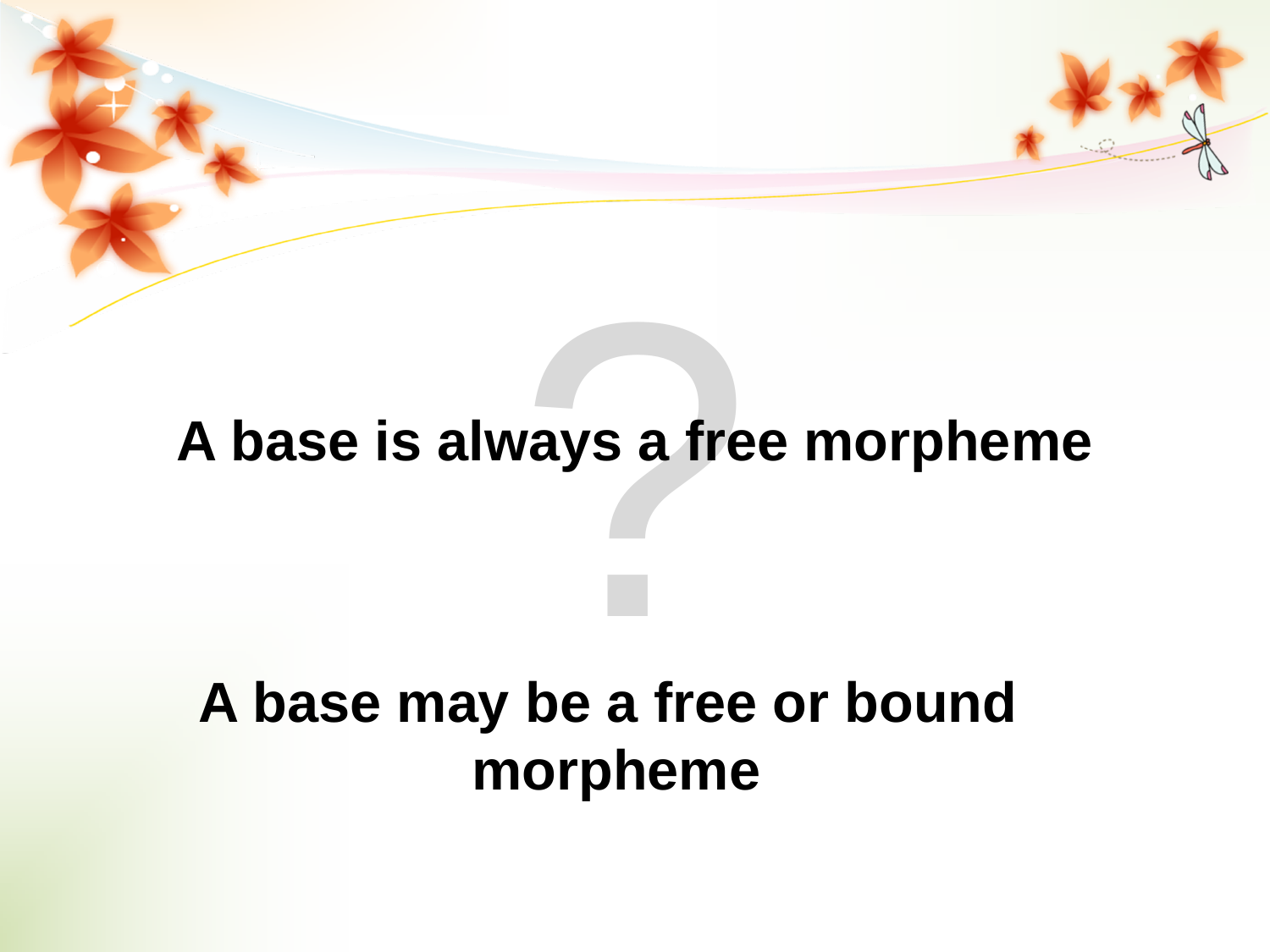

?
A base is always a free morpheme
A base may be a free or bound  morpheme